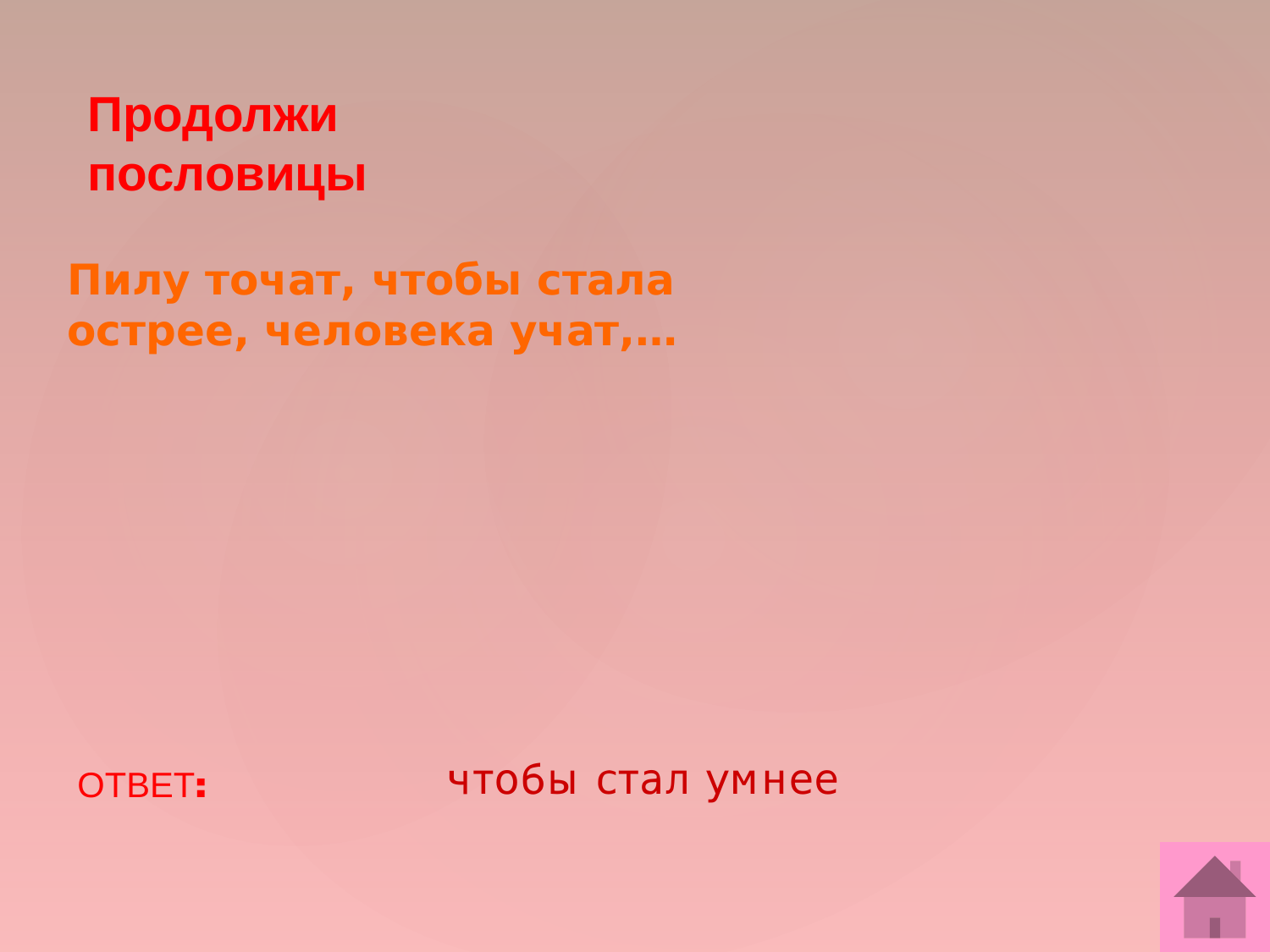

Продолжи пословицы
Пилу точат, чтобы стала острее, человека учат,…
чтобы стал умнее
ОТВЕТ: